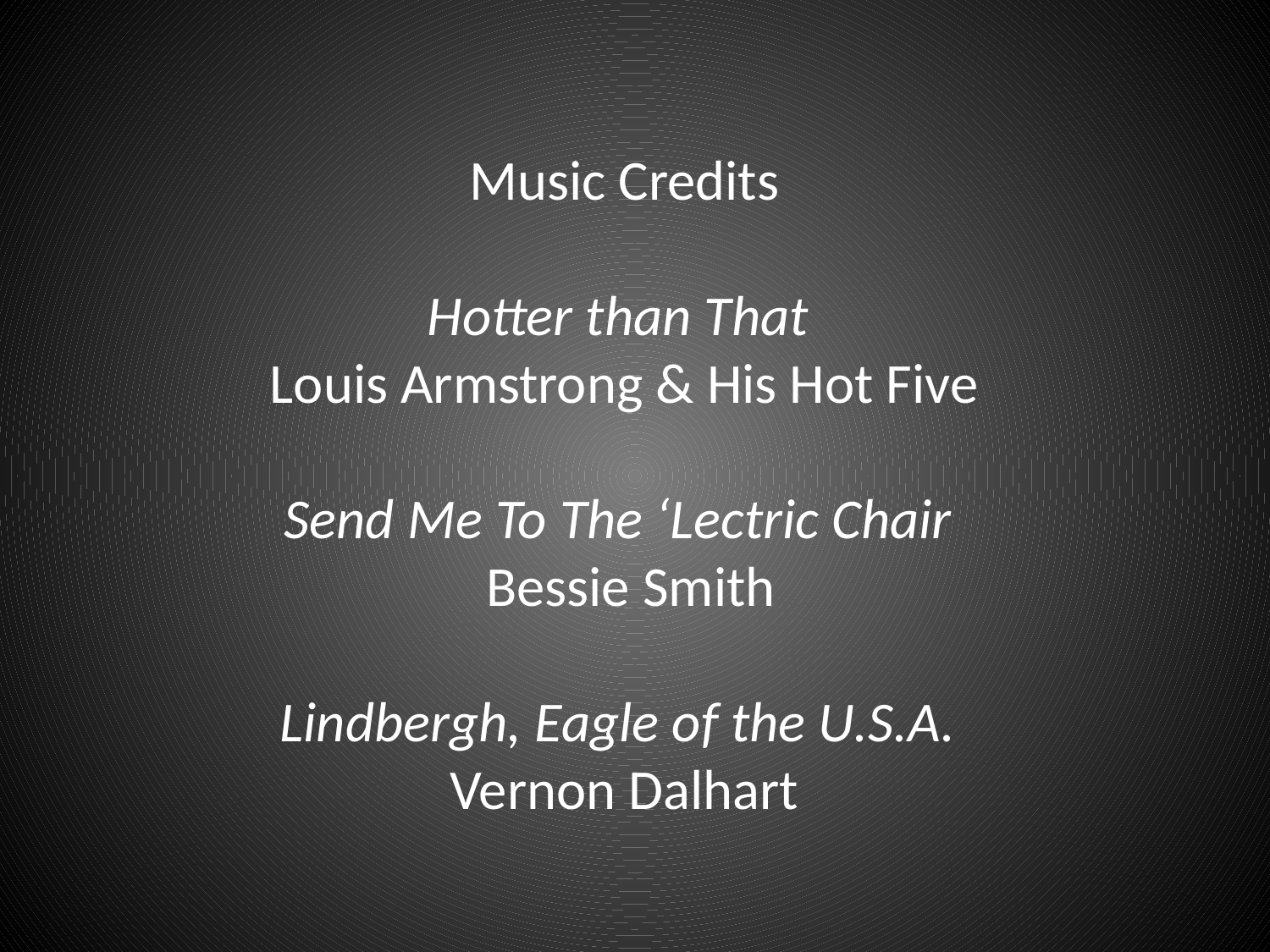

Music Credits
Hotter than That
Louis Armstrong & His Hot Five
Send Me To The ‘Lectric Chair
 Bessie Smith
Lindbergh, Eagle of the U.S.A.
Vernon Dalhart